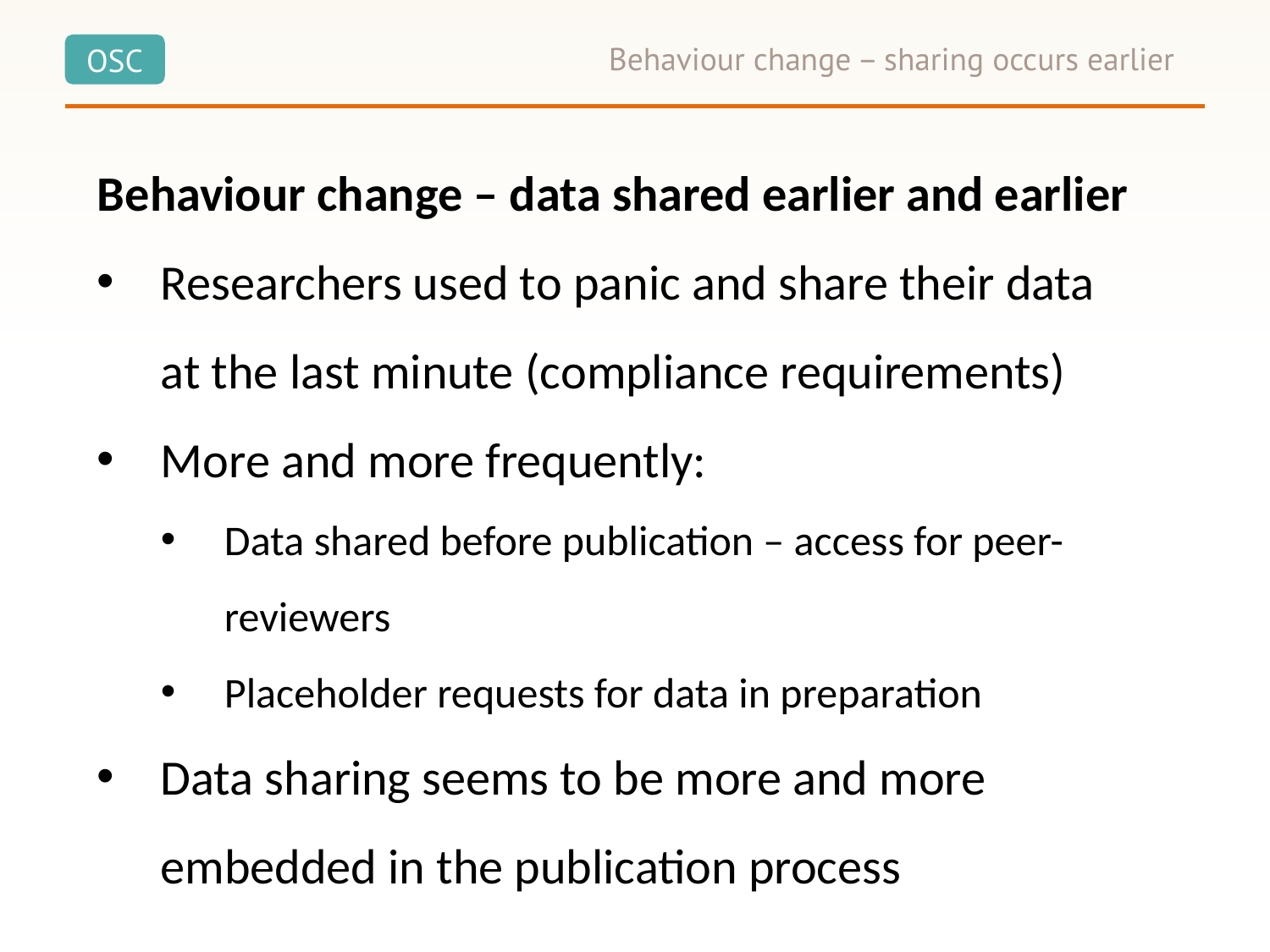

Behaviour change – sharing occurs earlier
Behaviour change – data shared earlier and earlier
Researchers used to panic and share their data at the last minute (compliance requirements)
More and more frequently:
Data shared before publication – access for peer-reviewers
Placeholder requests for data in preparation
Data sharing seems to be more and more embedded in the publication process